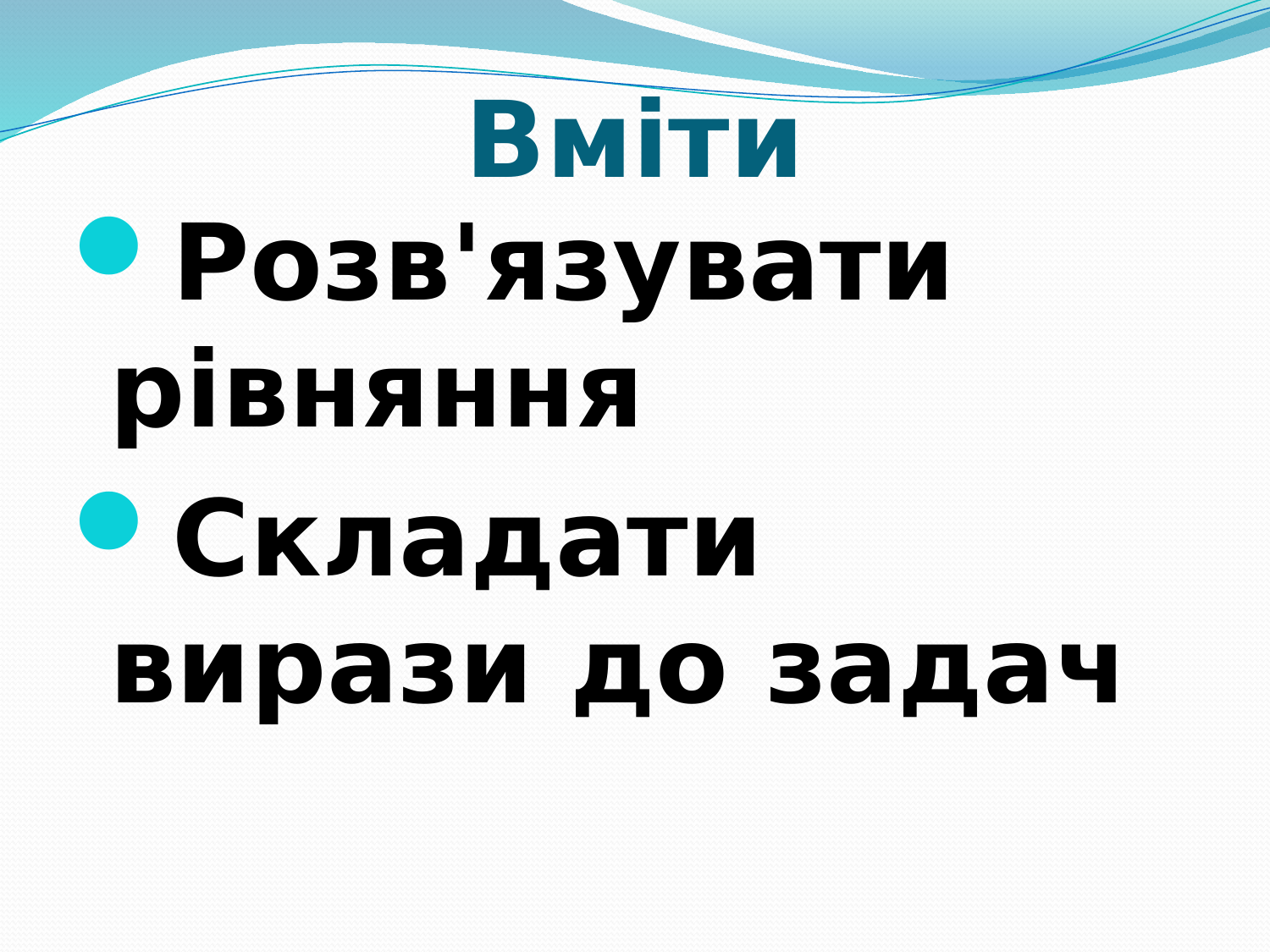

# Вміти
Розв'язувати рівняння
Складати вирази до задач